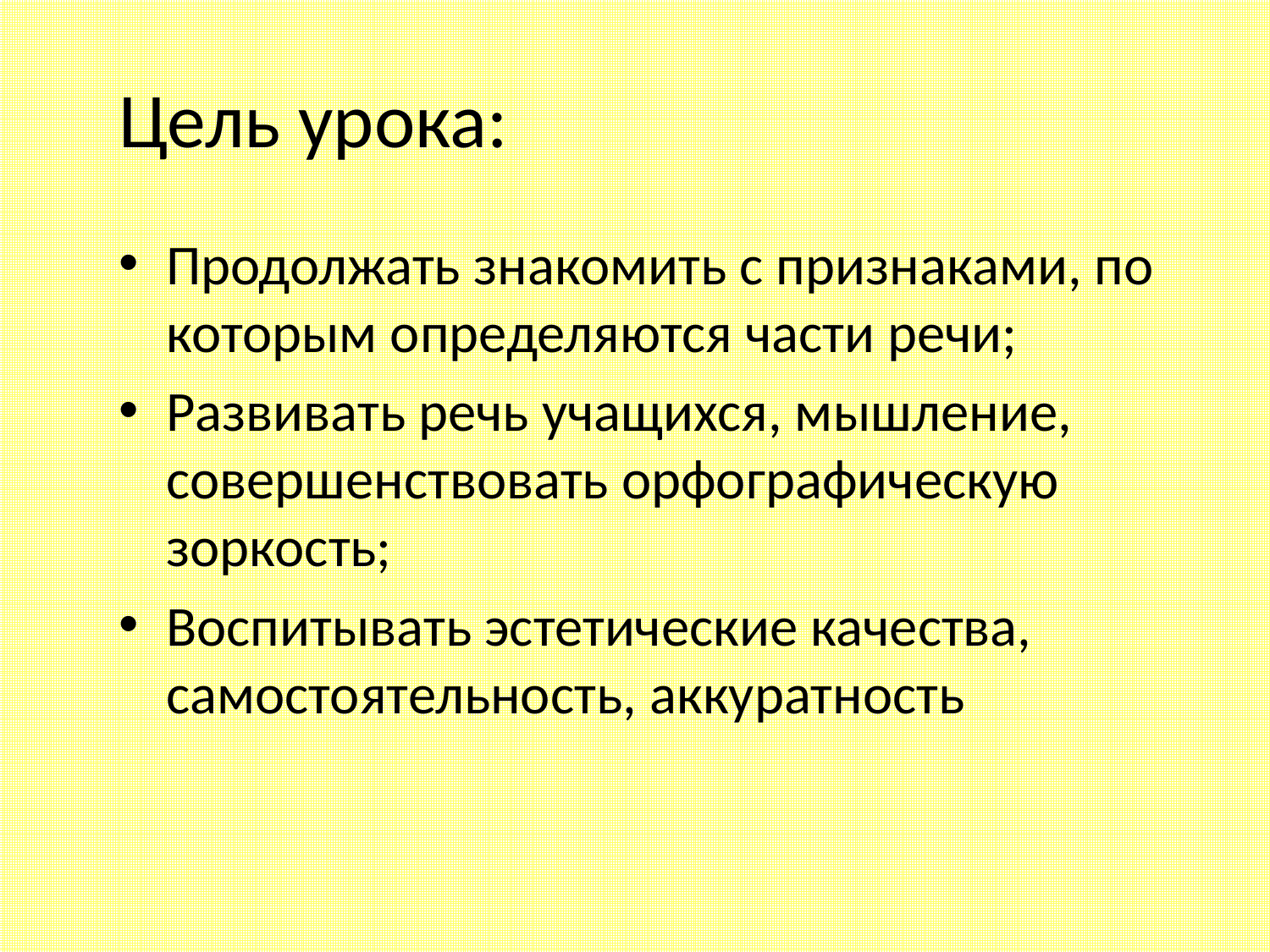

# Цель урока:
Продолжать знакомить с признаками, по которым определяются части речи;
Развивать речь учащихся, мышление, совершенствовать орфографическую зоркость;
Воспитывать эстетические качества, самостоятельность, аккуратность